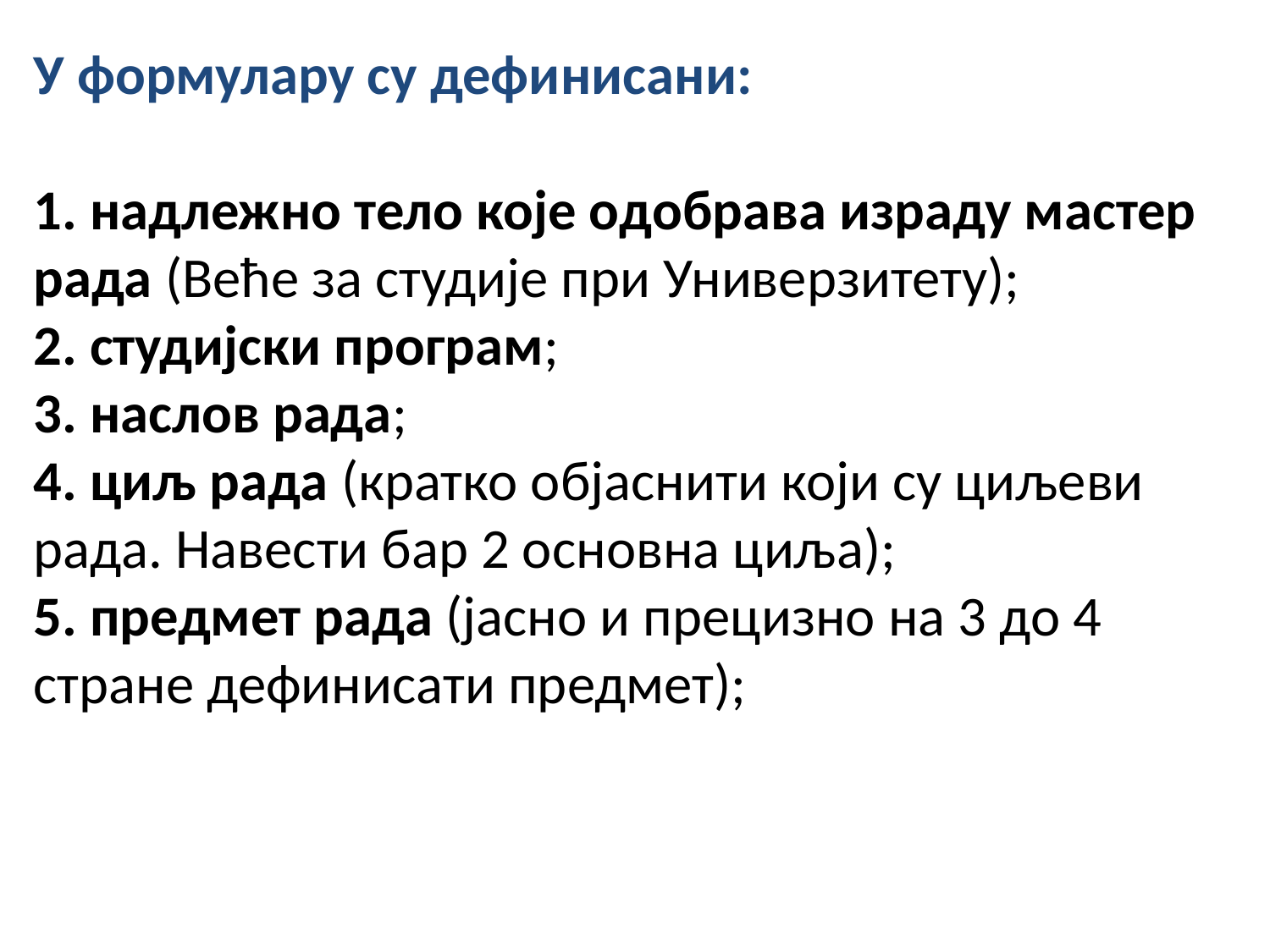

У формулару су дефинисани:

1. надлежно тело које одобрава израду мастер рада (Веће за студије при Универзитету);
2. студијски програм;
3. наслов рада;
4. циљ рада (кратко објаснити који су циљеви рада. Навести бар 2 основна циља);
5. предмет рада (јасно и прецизно на 3 до 4 стране дефинисати предмет);